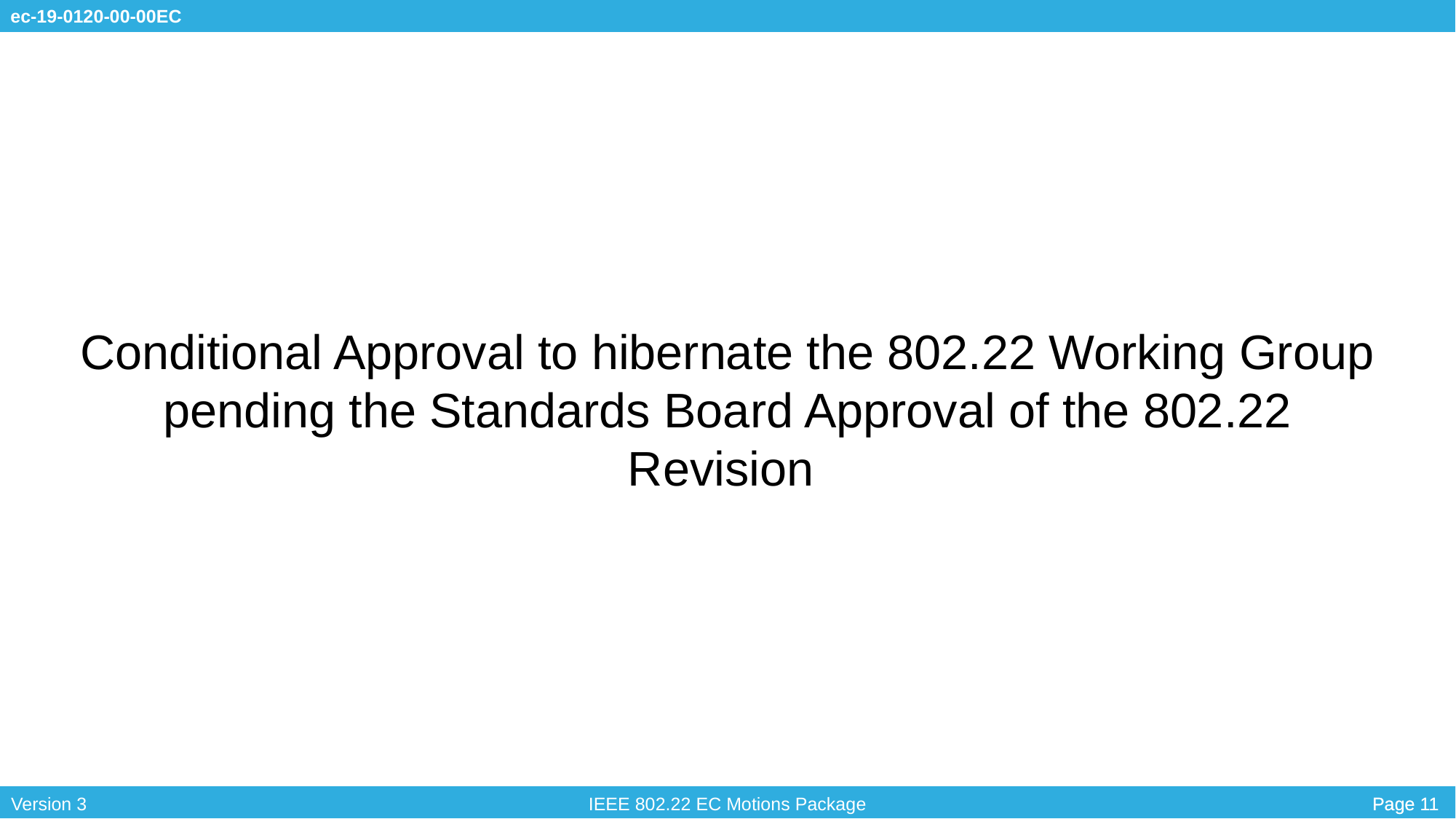

Conditional Approval to hibernate the 802.22 Working Group pending the Standards Board Approval of the 802.22 Revision